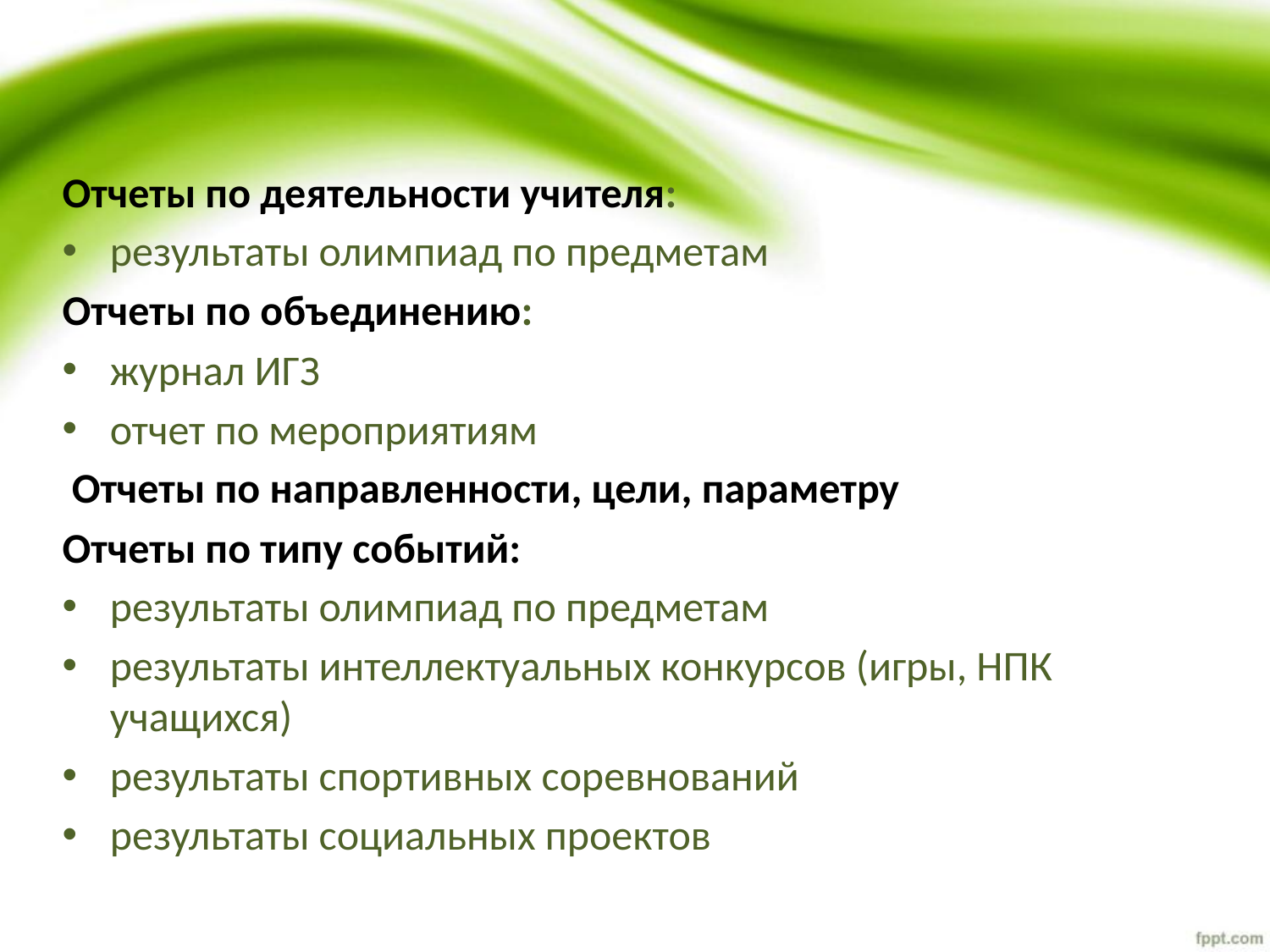

#
Отчеты по деятельности учителя:
результаты олимпиад по предметам
Отчеты по объединению:
журнал ИГЗ
отчет по мероприятиям
 Отчеты по направленности, цели, параметру
Отчеты по типу событий:
результаты олимпиад по предметам
результаты интеллектуальных конкурсов (игры, НПК учащихся)
результаты спортивных соревнований
результаты социальных проектов